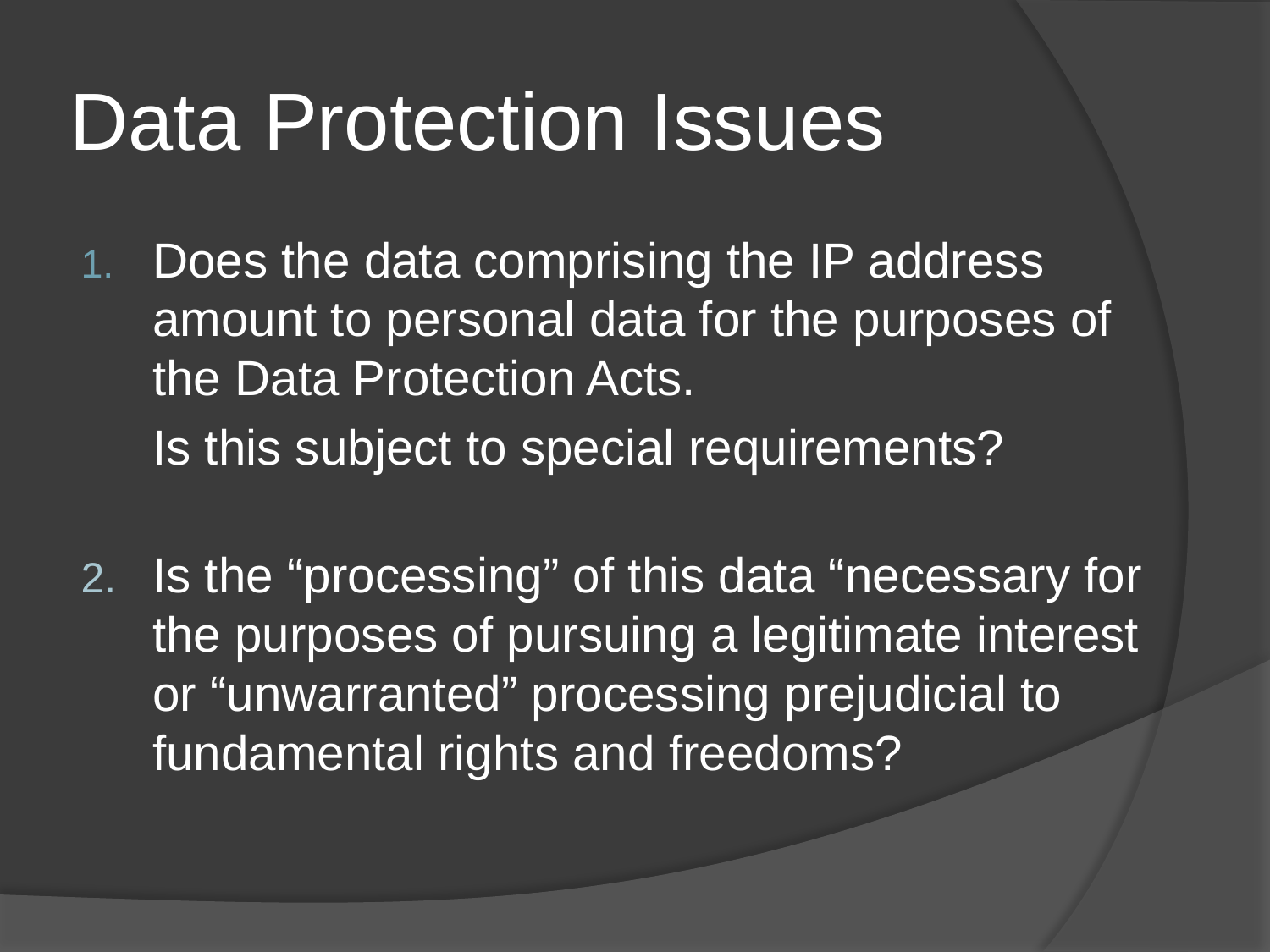

# Data Protection Issues
Does the data comprising the IP address amount to personal data for the purposes of the Data Protection Acts.
	Is this subject to special requirements?
2.	Is the “processing” of this data “necessary for the purposes of pursuing a legitimate interest or “unwarranted” processing prejudicial to fundamental rights and freedoms?